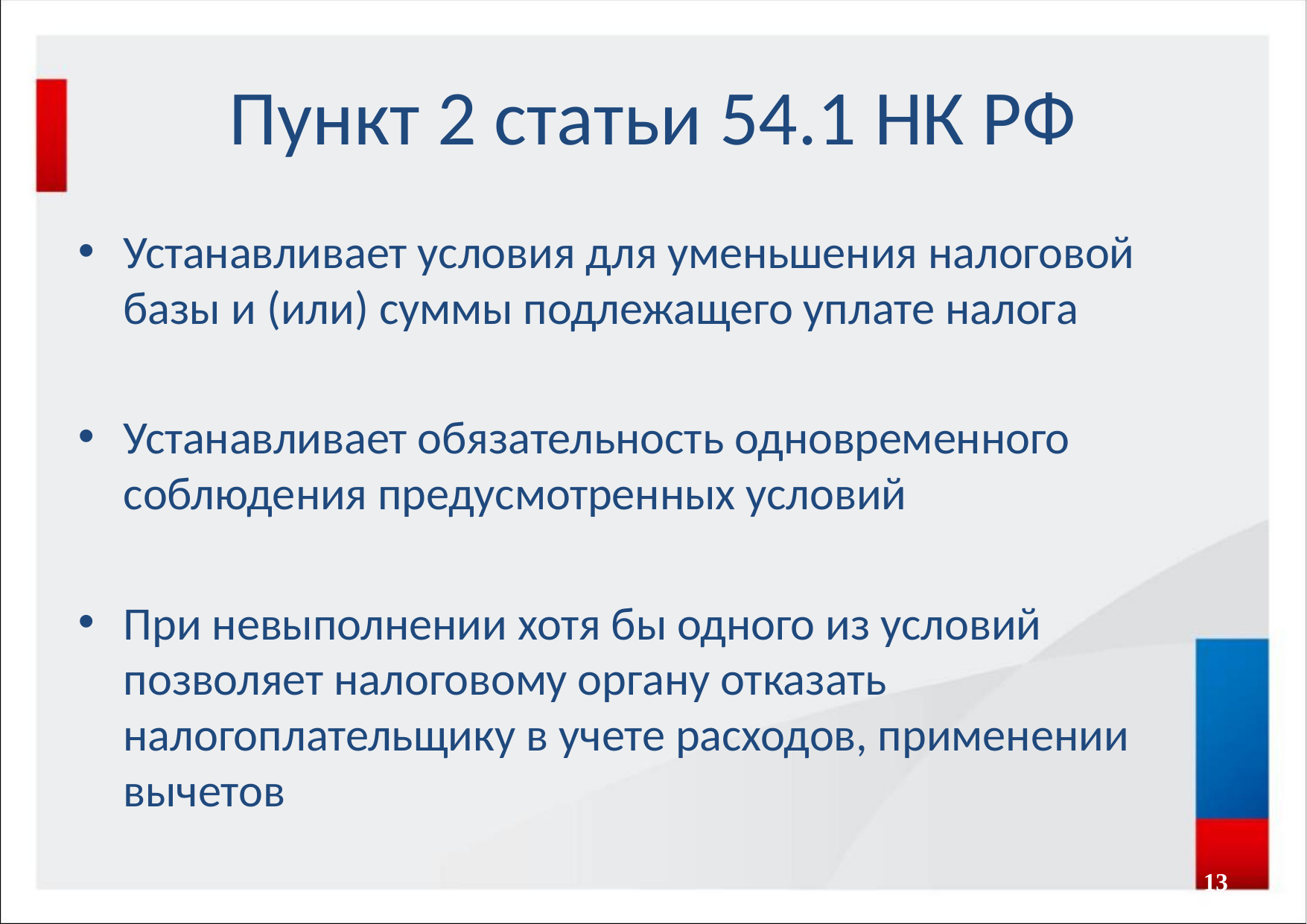

# Пункт 2 статьи 54.1 НК РФ
Устанавливает условия для уменьшения налоговой базы и (или) суммы подлежащего уплате налога

Устанавливает обязательность одновременного соблюдения предусмотренных условий

При невыполнении хотя бы одного из условий позволяет налоговому органу отказать налогоплательщику в учете расходов, применении вычетов

13